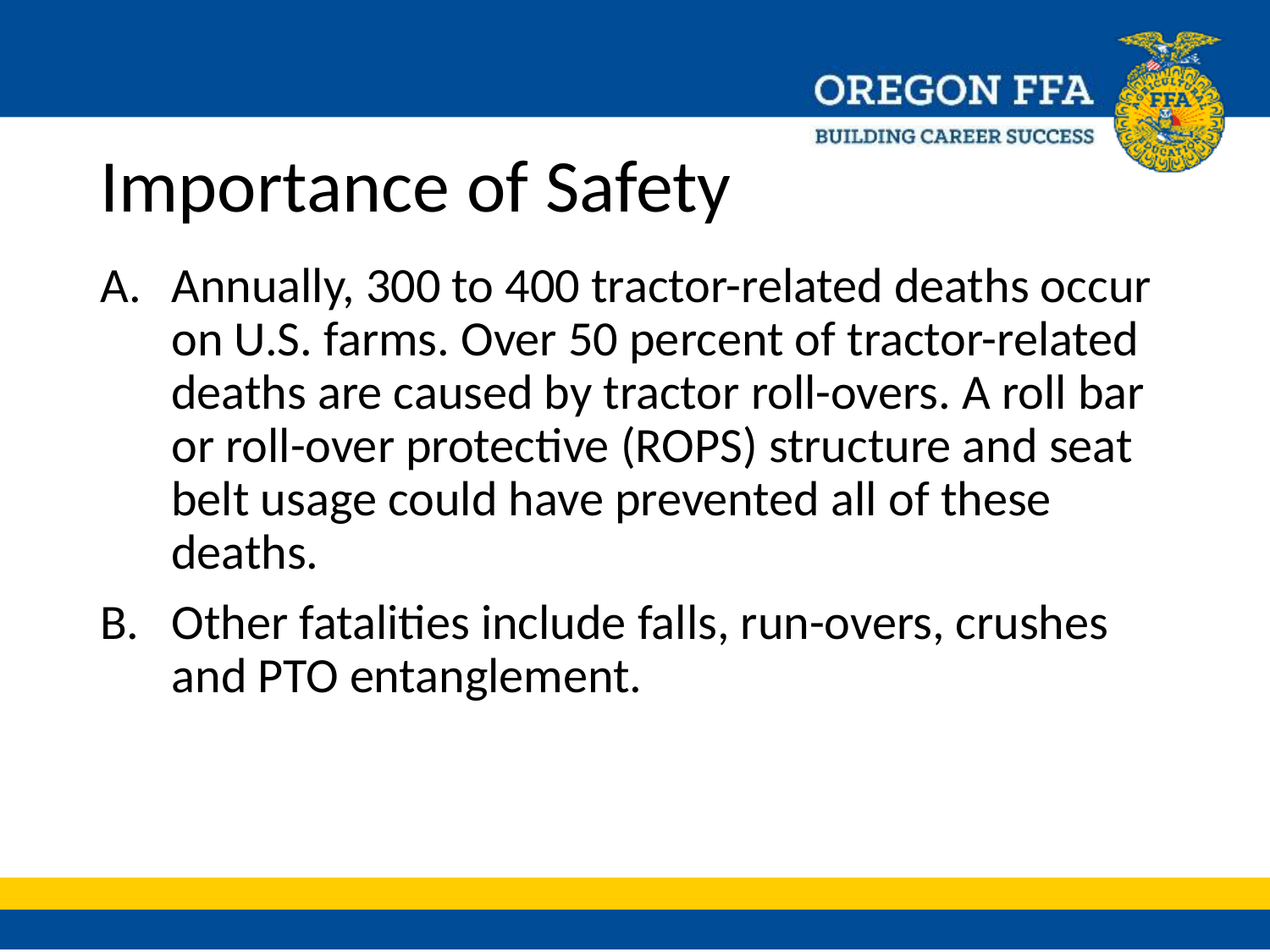

# Importance of Safety
Annually, 300 to 400 tractor-related deaths occur on U.S. farms. Over 50 percent of tractor-related deaths are caused by tractor roll-overs. A roll bar or roll-over protective (ROPS) structure and seat belt usage could have prevented all of these deaths.
Other fatalities include falls, run-overs, crushes and PTO entanglement.